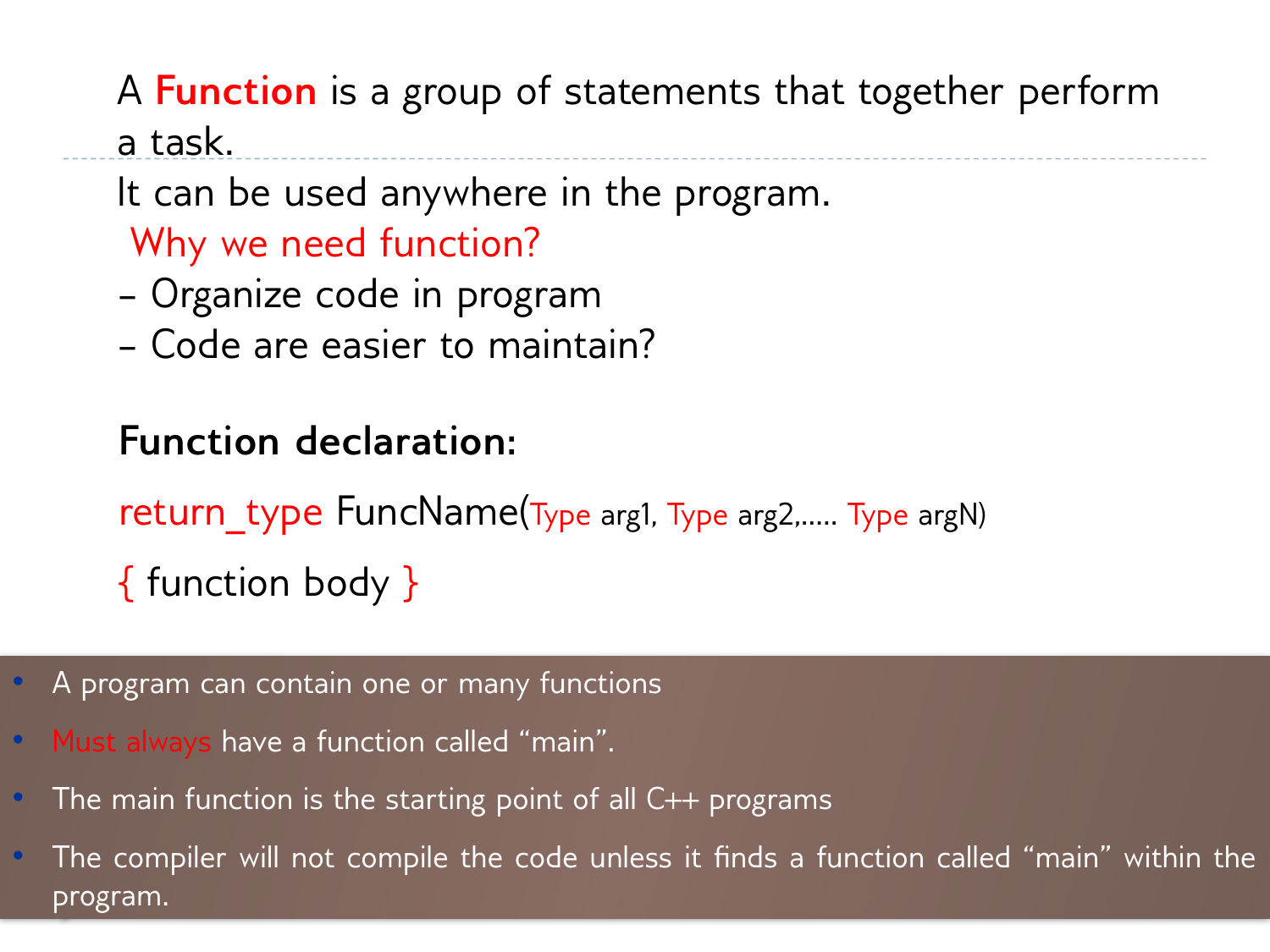

A Function is a group of statements that together perform a task.
It can be used anywhere in the program.
 Why we need function?
– Organize code in program
– Code are easier to maintain?
Function declaration:
return_type FuncName(Type arg1, Type arg2,….. Type argN)
{ function body }
A program can contain one or many functions
Must always have a function called “main”.
The main function is the starting point of all C++ programs
The compiler will not compile the code unless it finds a function called “main” within the program.
2